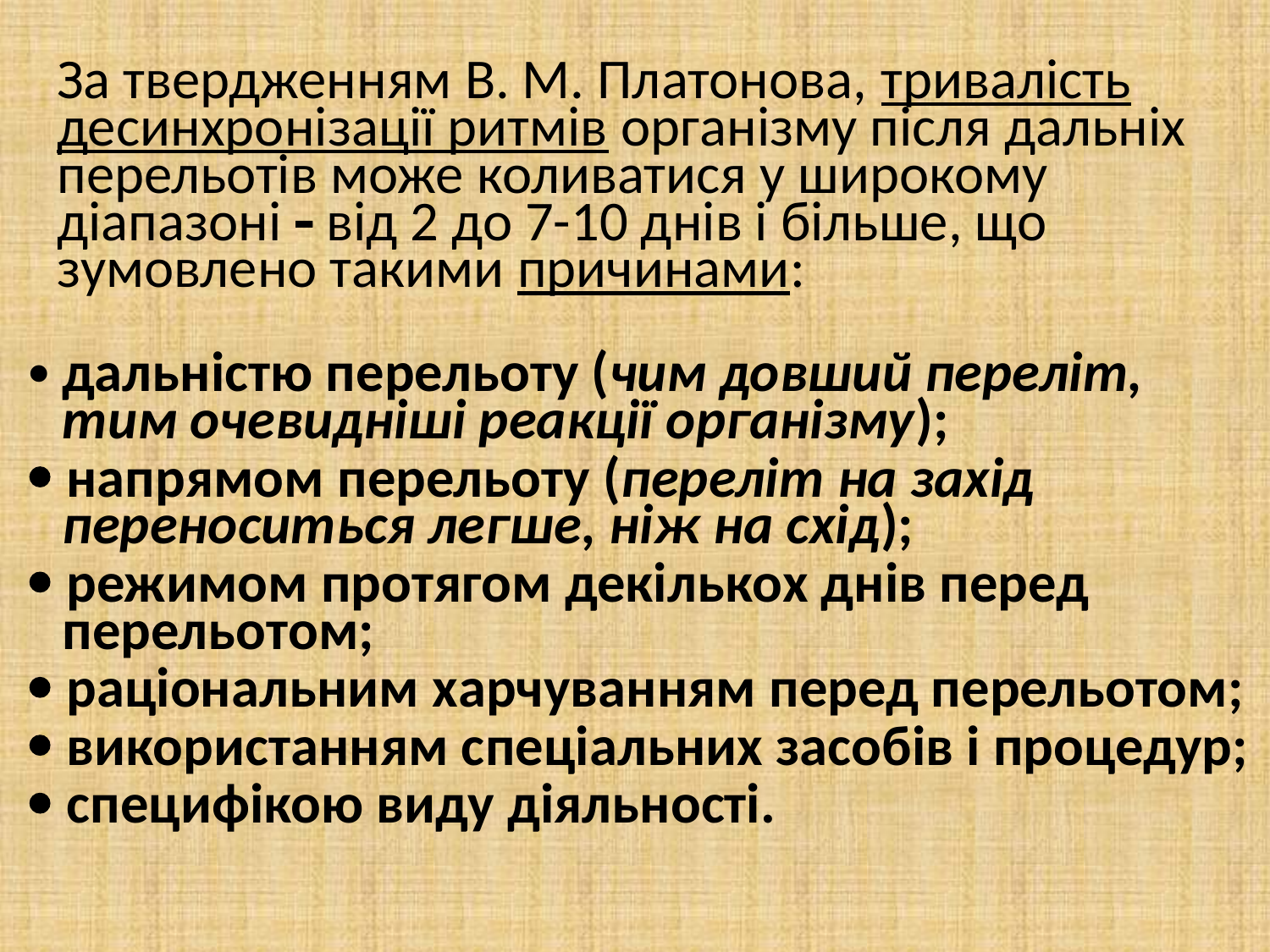

# За твердженням В. М. Платонова, тривалість десинхронізації ритмів організму після дальніх перельотів може коливатися у широкому діапазоні − від 2 до 7-10 днів і більше, що зумовлено такими причинами:
• дальністю перельоту (чим довший переліт, тим очевидніші реакції організму);
• напрямом перельоту (переліт на захід переноситься легше, ніж на схід);
• режимом протягом декількох днів перед перельотом;
• раціональним харчуванням перед перельотом;
• використанням спеціальних засобів і процедур;
• специфікою виду діяльності.